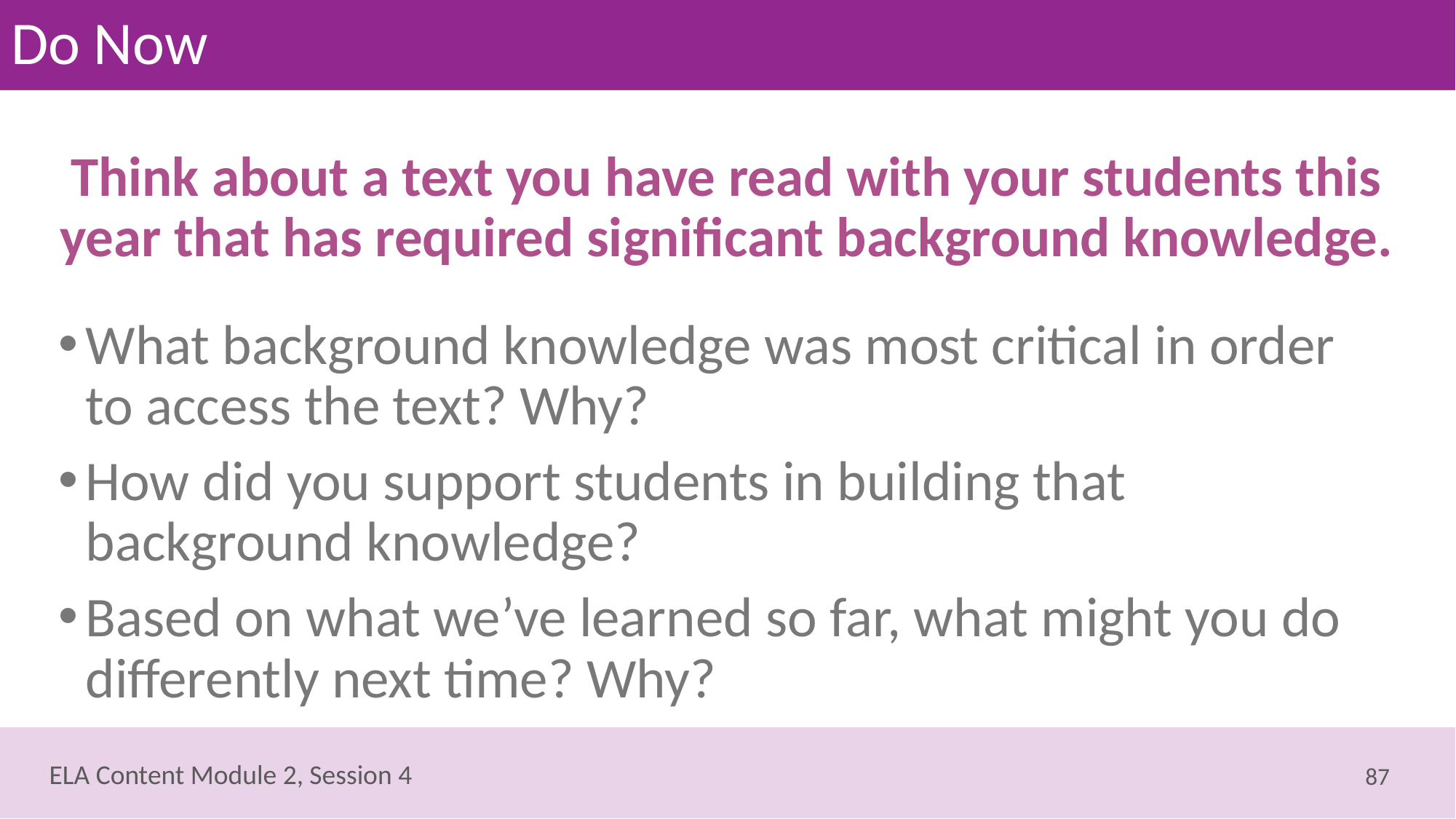

# Do Now
Think about a text you have read with your students this year that has required significant background knowledge.

What background knowledge was most critical in order to access the text? Why?
How did you support students in building that background knowledge?
Based on what we’ve learned so far, what might you do differently next time? Why?

87